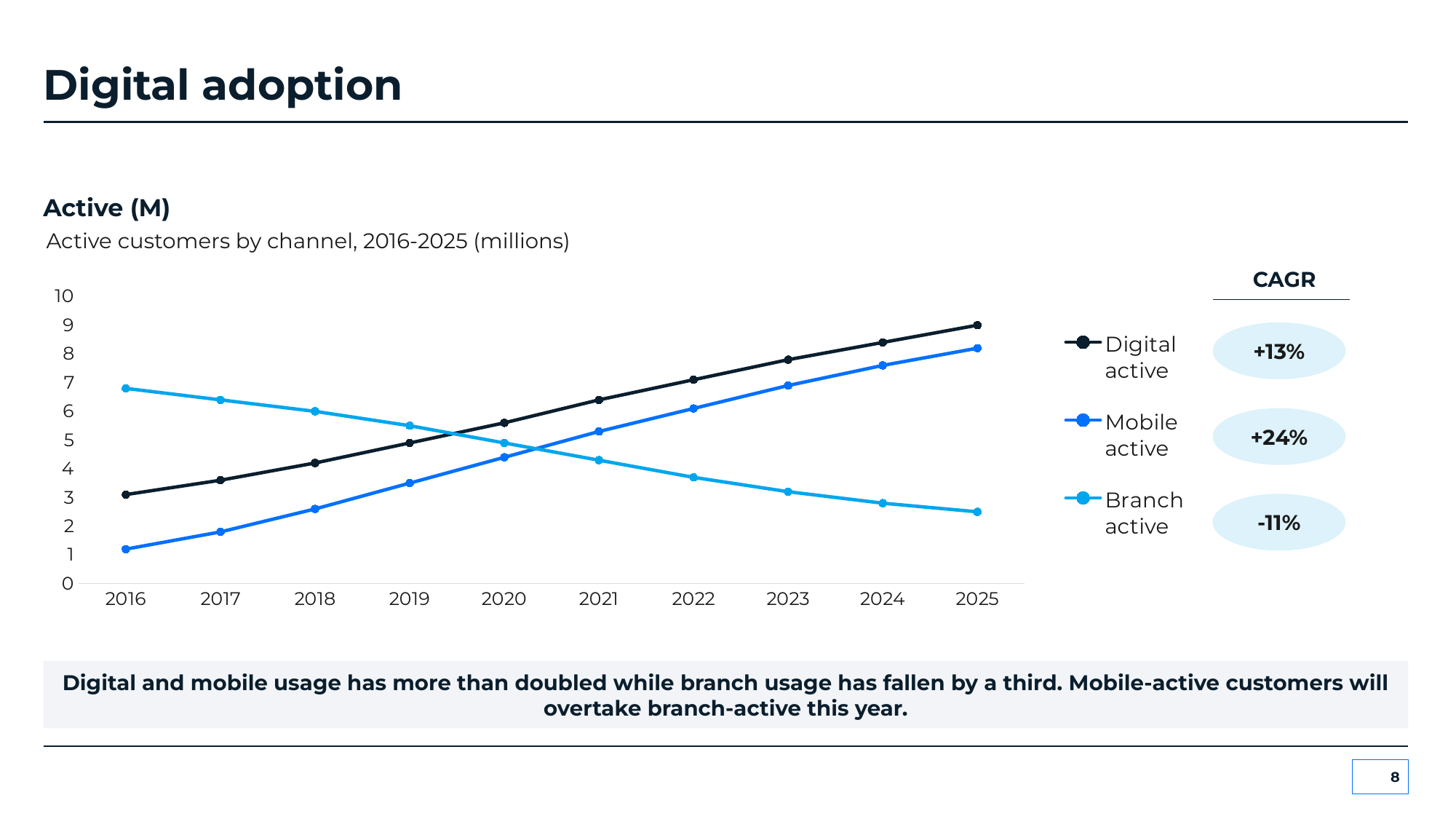

# Digital adoption
Active (M)
Active customers by channel, 2016-2025 (millions)
CAGR

### Chart

| Category | Digital active | Mobile active | Branch active |
|---|---|---|---|
| 2016 | 3.1 | 1.2 | 6.8 |
| 2017 | 3.6 | 1.8 | 6.4 |
| 2018 | 4.2 | 2.6 | 6.0 |
| 2019 | 4.9 | 3.5 | 5.5 |
| 2020 | 5.6 | 4.4 | 4.9 |
| 2021 | 6.4 | 5.3 | 4.3 |
| 2022 | 7.1 | 6.1 | 3.7 |
| 2023 | 7.8 | 6.9 | 3.2 |
| 2024 | 8.4 | 7.6 | 2.8 |
| 2025 | 9.0 | 8.2 | 2.5 |
+13%
+24%
-11%
Digital and mobile usage has more than doubled while branch usage has fallen by a third. Mobile-active customers will overtake branch-active this year.
8